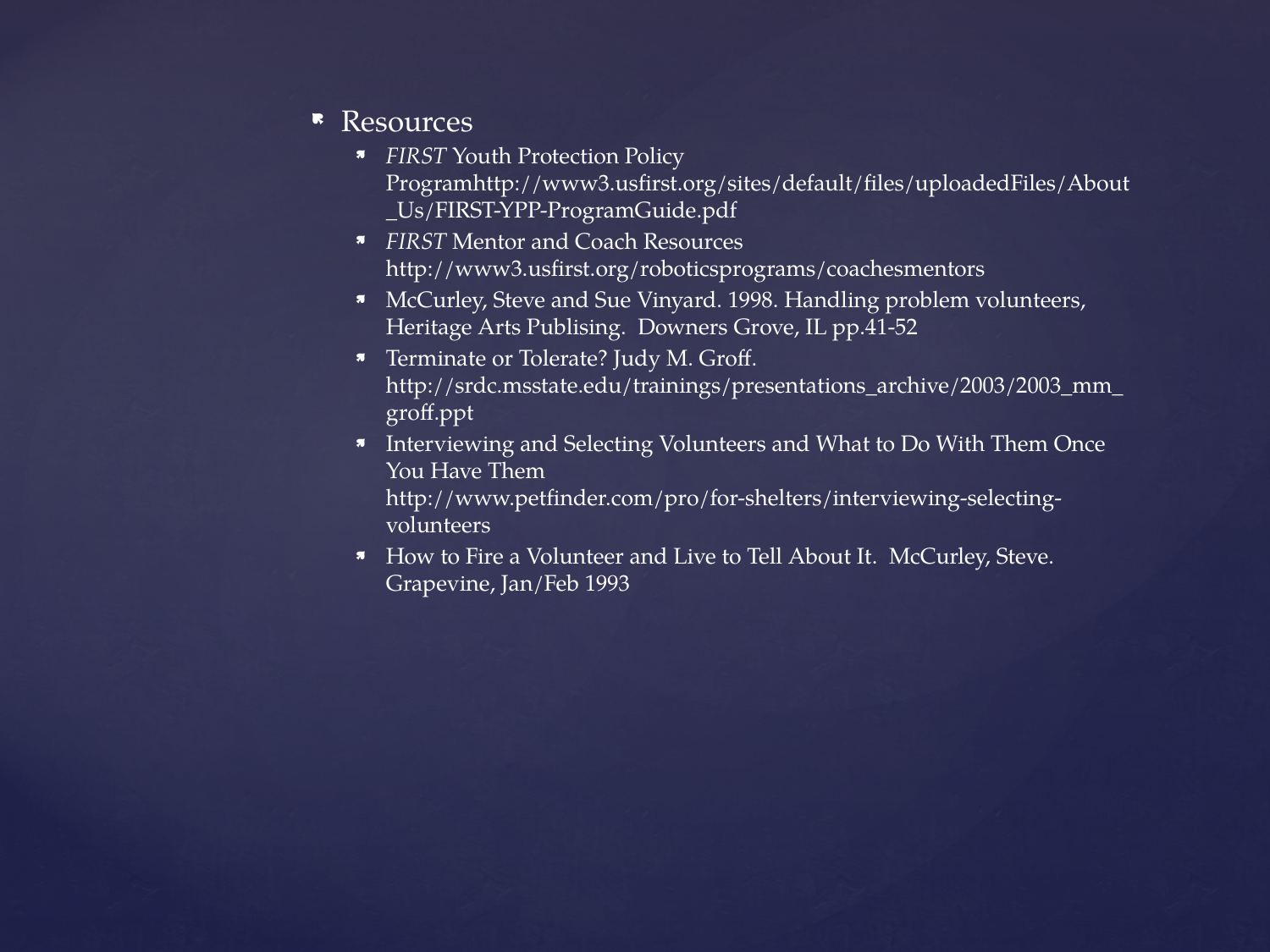

Resources
FIRST Youth Protection Policy Programhttp://www3.usfirst.org/sites/default/files/uploadedFiles/About_Us/FIRST-YPP-ProgramGuide.pdf
FIRST Mentor and Coach Resources http://www3.usfirst.org/roboticsprograms/coachesmentors
McCurley, Steve and Sue Vinyard. 1998. Handling problem volunteers, Heritage Arts Publising.  Downers Grove, IL pp.41-52
Terminate or Tolerate? Judy M. Groff. http://srdc.msstate.edu/trainings/presentations_archive/2003/2003_mm_groff.ppt
Interviewing and Selecting Volunteers and What to Do With Them Once You Have Them http://www.petfinder.com/pro/for-shelters/interviewing-selecting-volunteers
How to Fire a Volunteer and Live to Tell About It.  McCurley, Steve.  Grapevine, Jan/Feb 1993